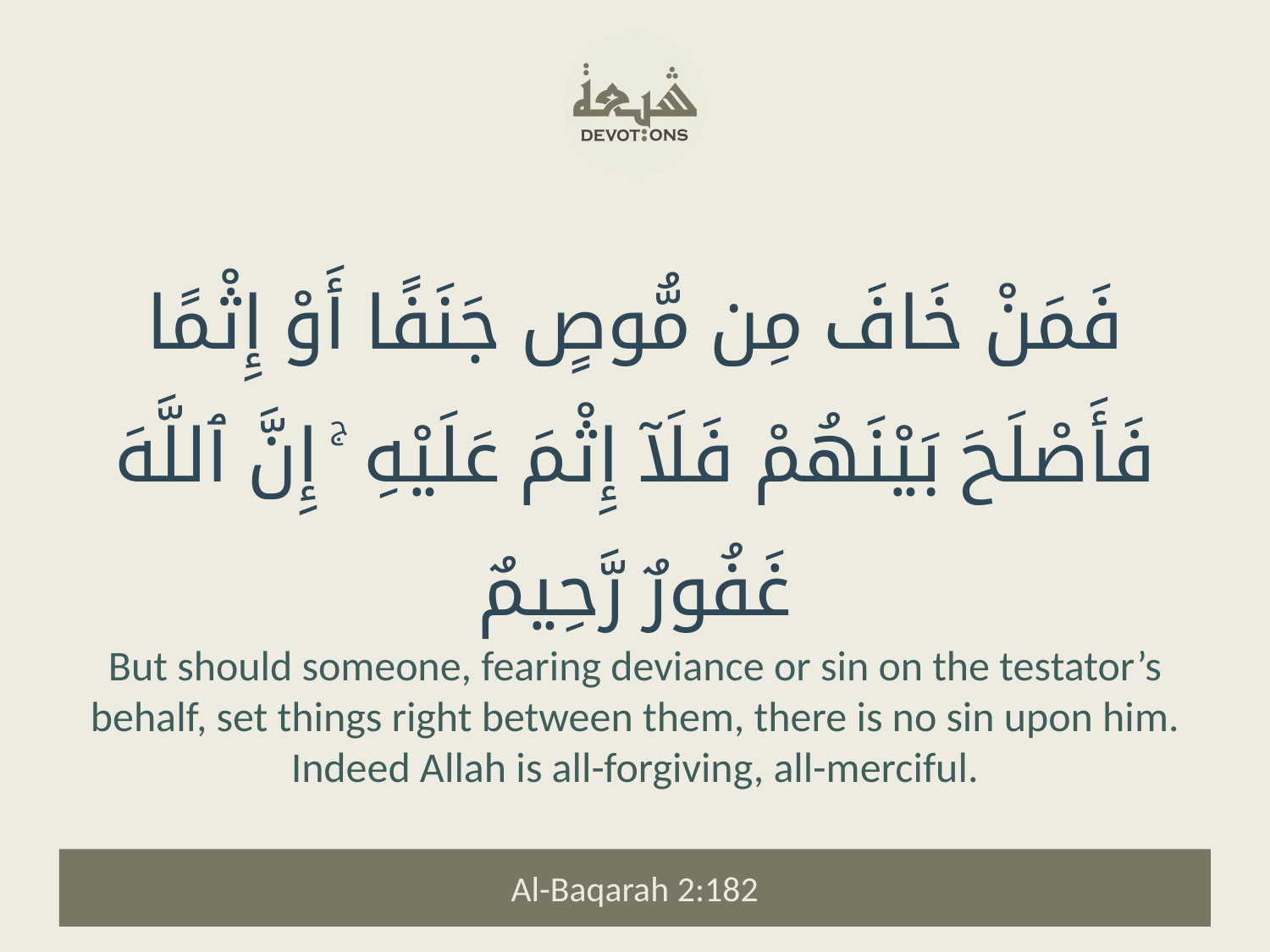

فَمَنْ خَافَ مِن مُّوصٍ جَنَفًا أَوْ إِثْمًا فَأَصْلَحَ بَيْنَهُمْ فَلَآ إِثْمَ عَلَيْهِ ۚ إِنَّ ٱللَّهَ غَفُورٌ رَّحِيمٌ
But should someone, fearing deviance or sin on the testator’s behalf, set things right between them, there is no sin upon him. Indeed Allah is all-forgiving, all-merciful.
Al-Baqarah 2:182